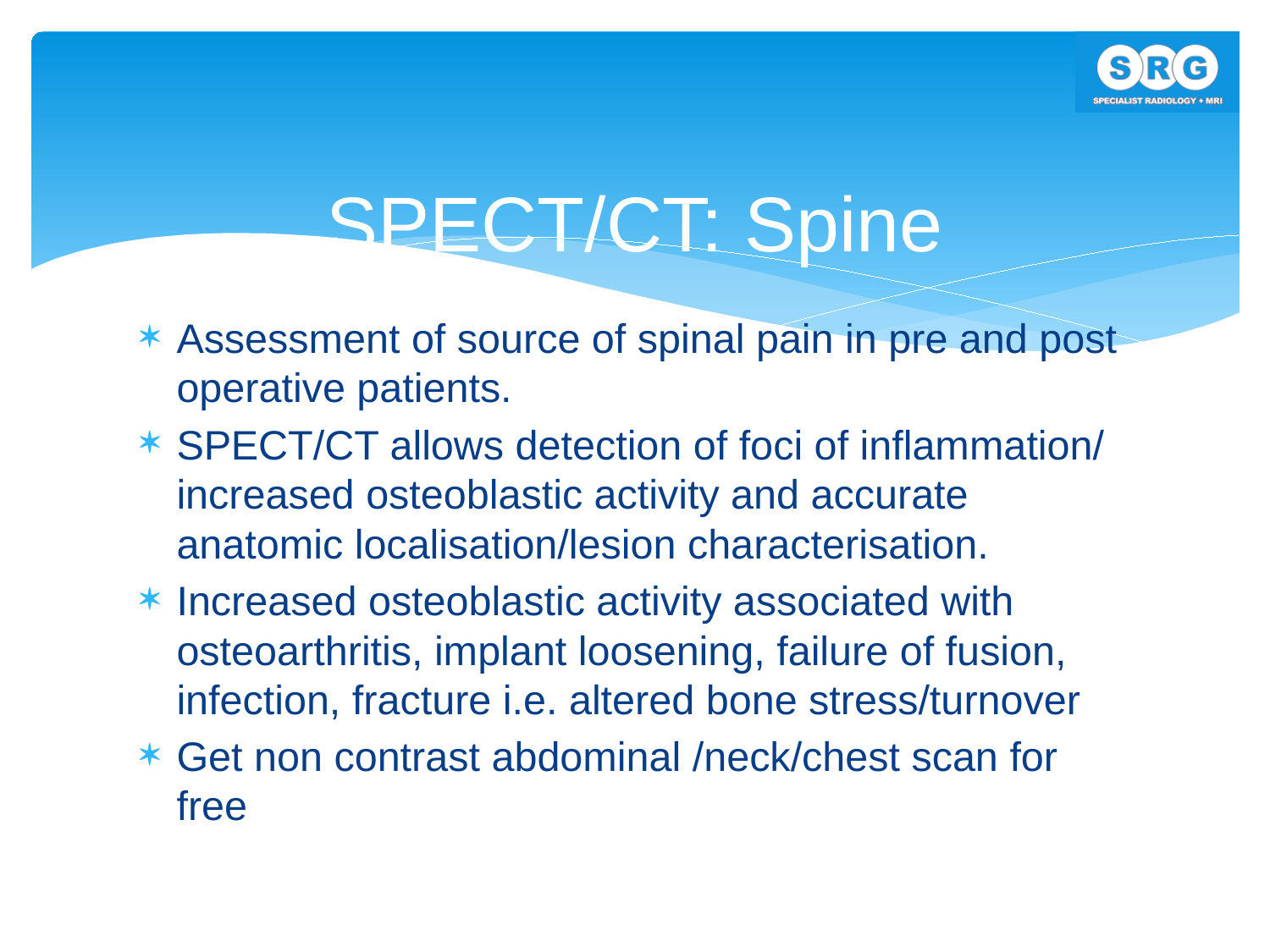

# SPECT/CT: Spine
Assessment of source of spinal pain in pre and post operative patients.
SPECT/CT allows detection of foci of inflammation/ increased osteoblastic activity and accurate anatomic localisation/lesion characterisation.
Increased osteoblastic activity associated with osteoarthritis, implant loosening, failure of fusion, infection, fracture i.e. altered bone stress/turnover
Get non contrast abdominal /neck/chest scan for free